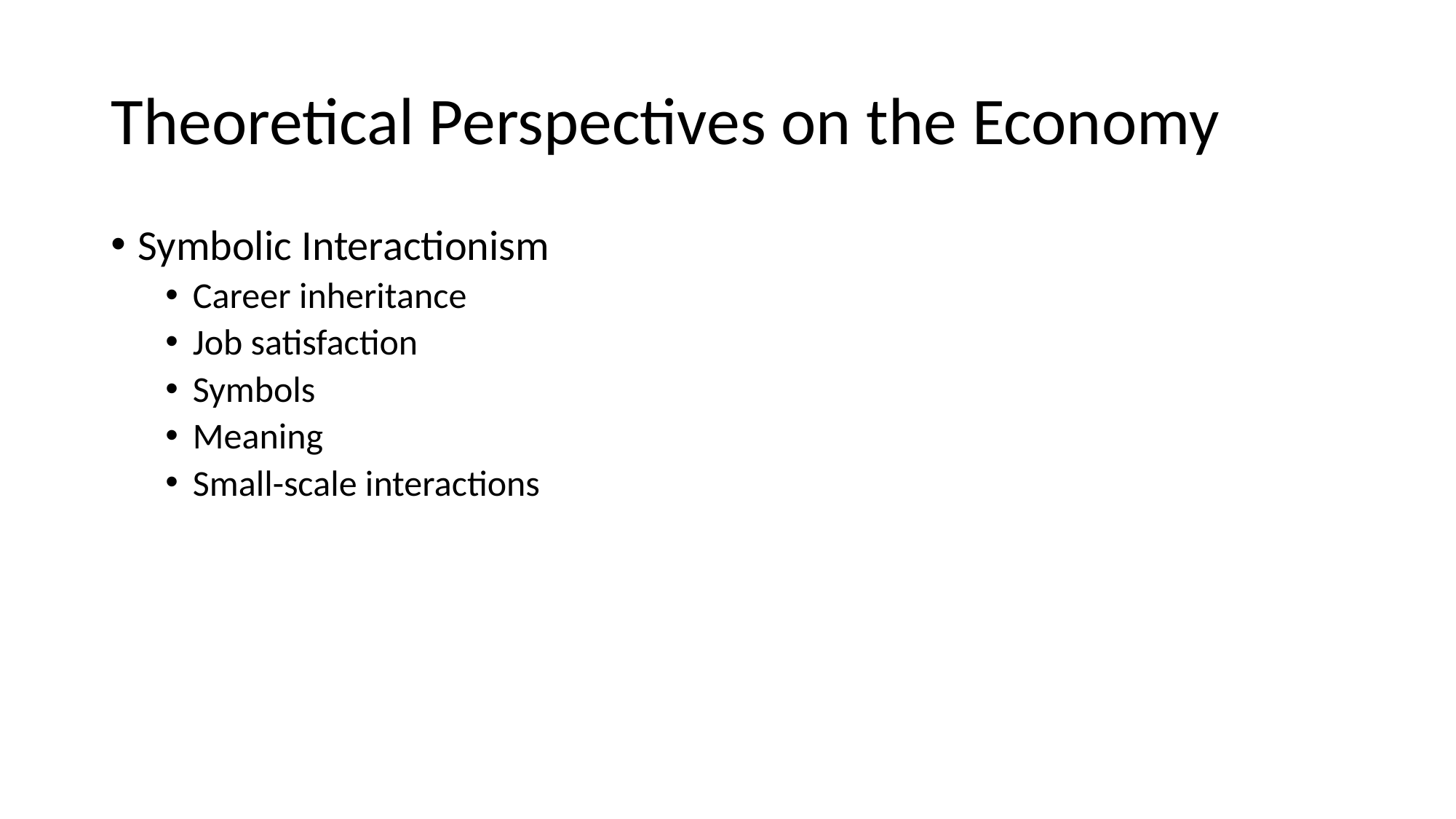

# Theoretical Perspectives on the Economy
Symbolic Interactionism
Career inheritance
Job satisfaction
Symbols
Meaning
Small-scale interactions